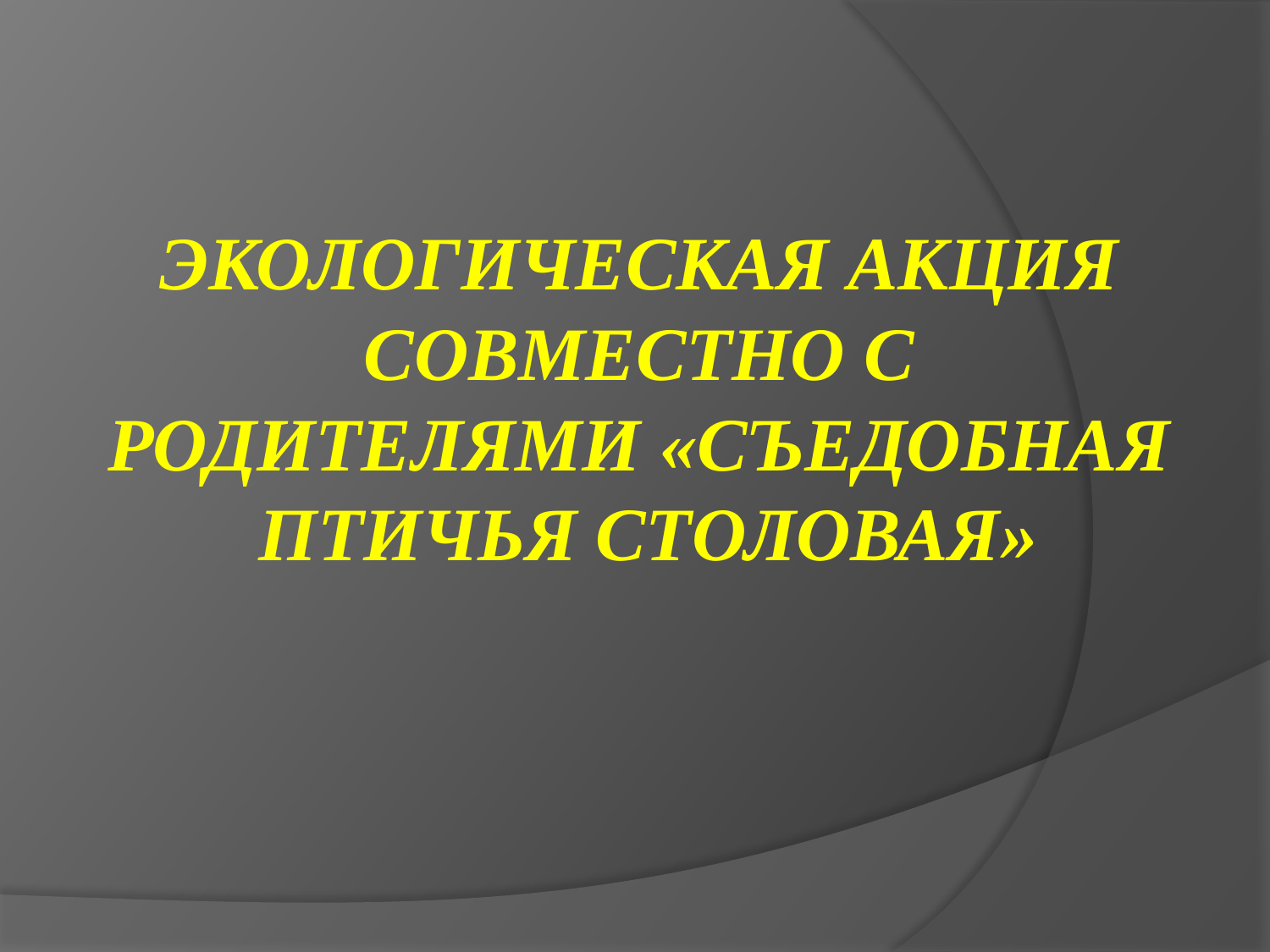

# Экологическая акция совместно с родителями «съедобная  птичья столовая»